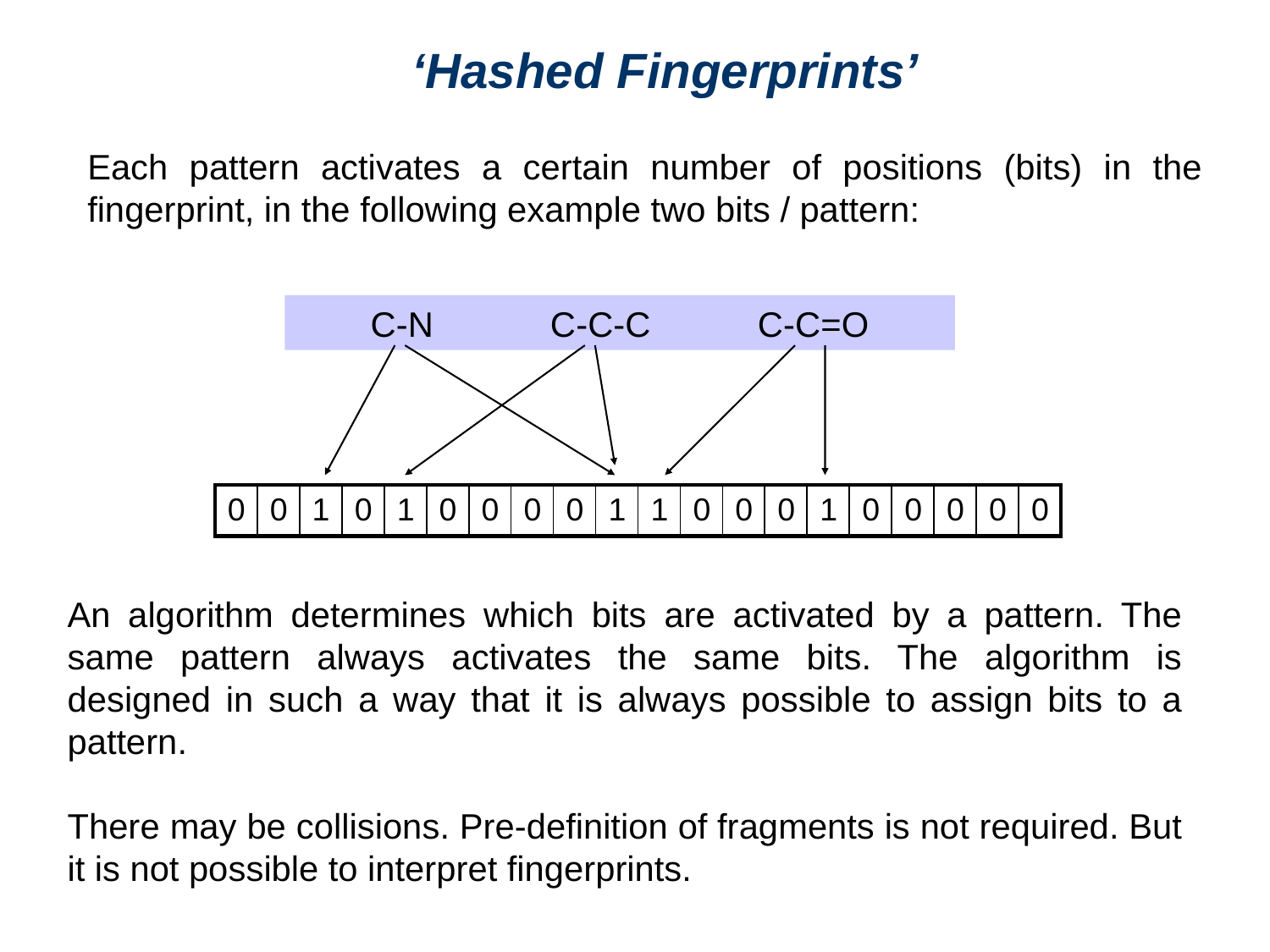

‘Hashed Fingerprints’
Each pattern activates a certain number of positions (bits) in the fingerprint, in the following example two bits / pattern:
C-N            C-C-C            C-C=O

| 0 | 0 | 1 | 0 | 1 | 0 | 0 | 0 | 0 | 1 | 1 | 0 | 0 | 0 | 1 | 0 | 0 | 0 | 0 | 0 |
| --- | --- | --- | --- | --- | --- | --- | --- | --- | --- | --- | --- | --- | --- | --- | --- | --- | --- | --- | --- |
An algorithm determines which bits are activated by a pattern. The same pattern always activates the same bits. The algorithm is designed in such a way that it is always possible to assign bits to a pattern.

There may be collisions. Pre-definition of fragments is not required. But it is not possible to interpret fingerprints.